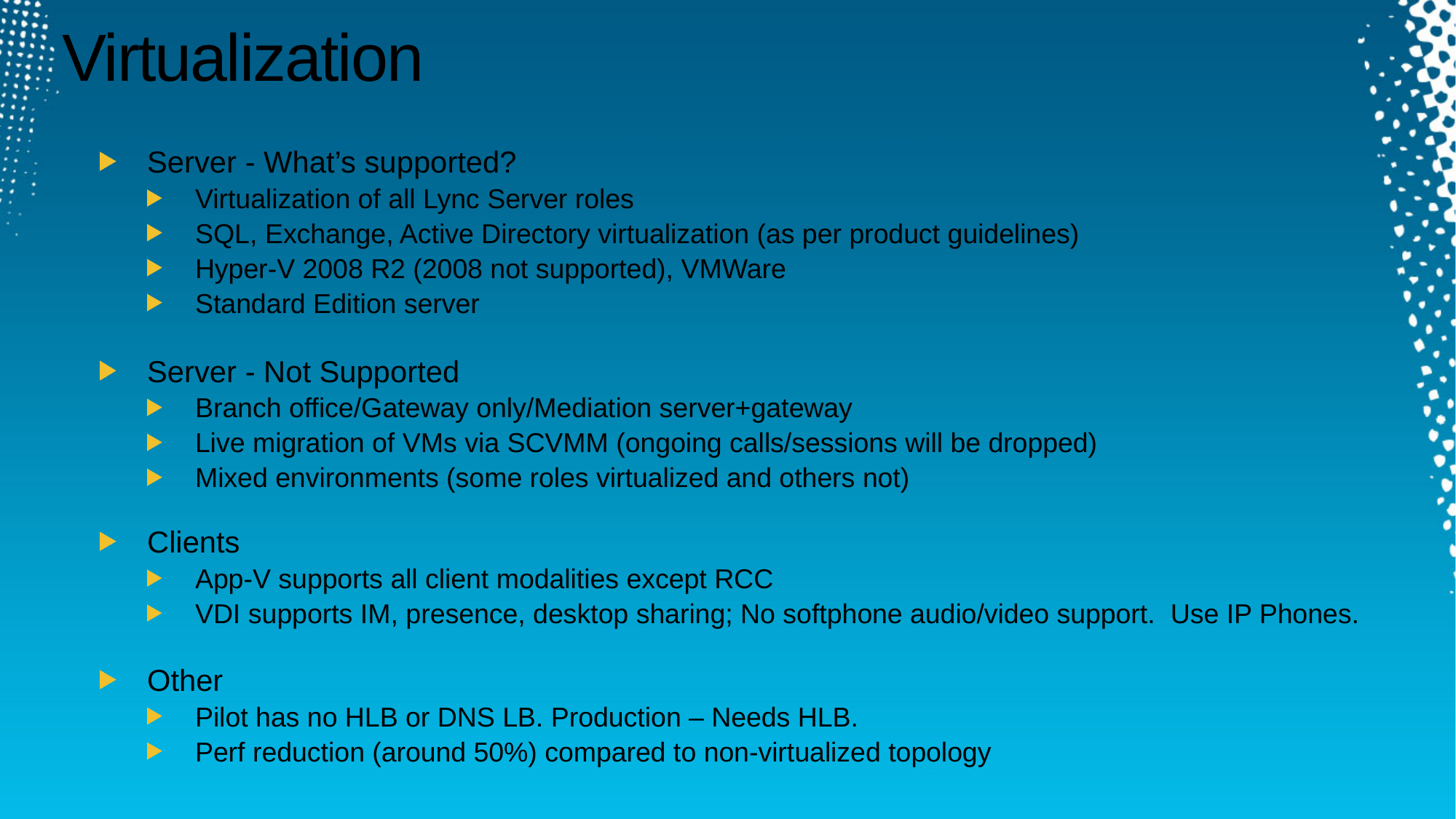

# Virtualization
Server - What’s supported?
Virtualization of all Lync Server roles
SQL, Exchange, Active Directory virtualization (as per product guidelines)
Hyper-V 2008 R2 (2008 not supported), VMWare
Standard Edition server

Server - Not Supported
Branch office/Gateway only/Mediation server+gateway
Live migration of VMs via SCVMM (ongoing calls/sessions will be dropped)
Mixed environments (some roles virtualized and others not)

Clients
App-V supports all client modalities except RCC
VDI supports IM, presence, desktop sharing; No softphone audio/video support.  Use IP Phones.
Other
Pilot has no HLB or DNS LB. Production – Needs HLB.
Perf reduction (around 50%) compared to non-virtualized topology